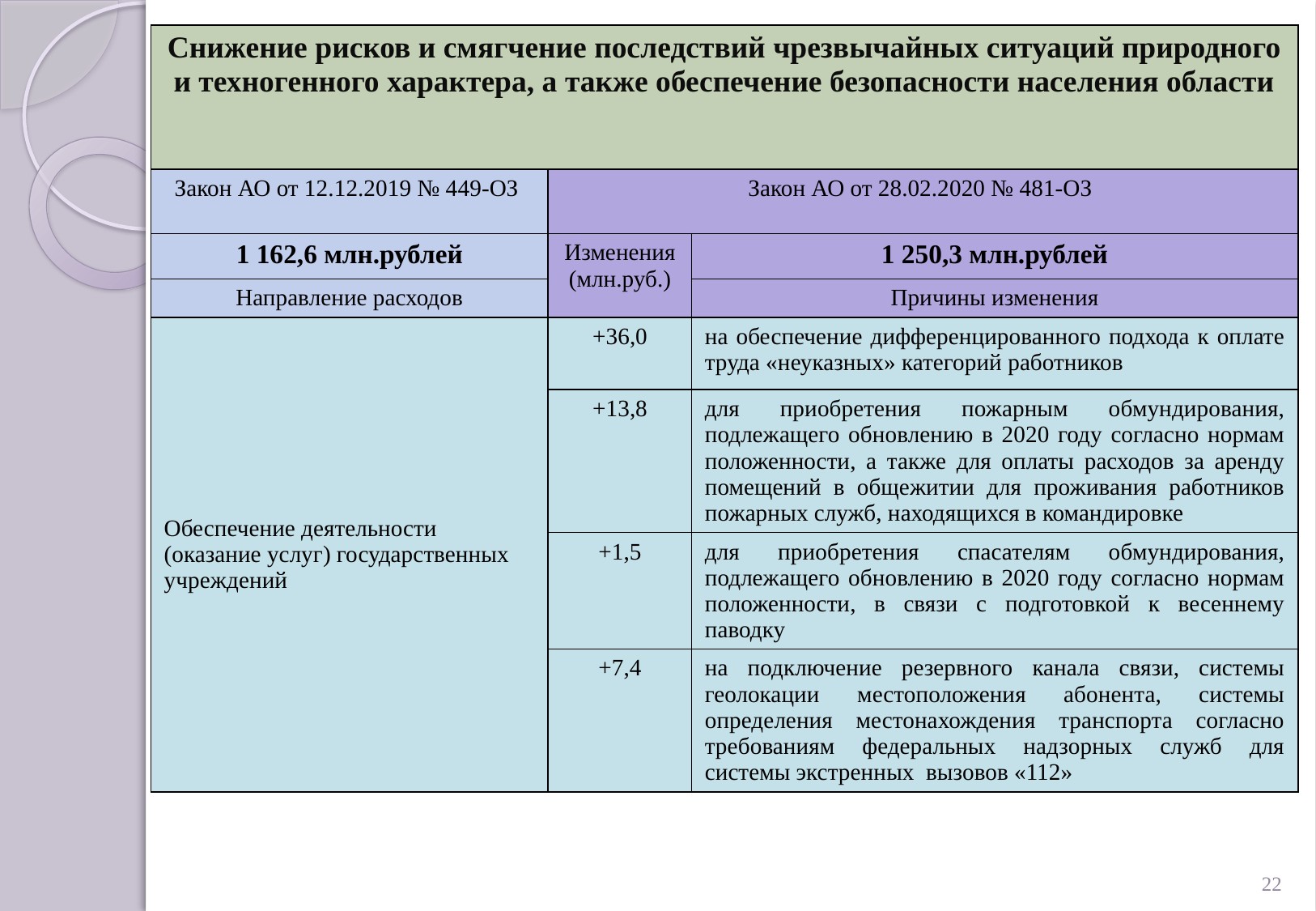

| Снижение рисков и смягчение последствий чрезвычайных ситуаций природного и техногенного характера, а также обеспечение безопасности населения области |  |  |
| --- | --- | --- |
| Закон АО от 12.12.2019 № 449-ОЗ | Закон АО от 28.02.2020 № 481-ОЗ |  |
| 1 162,6 млн.рублей | Изменения (млн.руб.) | 1 250,3 млн.рублей |
| Направление расходов |  | Причины изменения |
| Обеспечение деятельности (оказание услуг) государственных учреждений | +36,0 | на обеспечение дифференцированного подхода к оплате труда «неуказных» категорий работников |
|  | +13,8 | для приобретения пожарным обмундирования, подлежащего обновлению в 2020 году согласно нормам положенности, а также для оплаты расходов за аренду помещений в общежитии для проживания работников пожарных служб, находящихся в командировке |
|  | +1,5 | для приобретения спасателям обмундирования, подлежащего обновлению в 2020 году согласно нормам положенности, в связи с подготовкой к весеннему паводку |
|  | +7,4 | на подключение резервного канала связи, системы геолокации местоположения абонента, системы определения местонахождения транспорта согласно требованиям федеральных надзорных служб для системы экстренных вызовов «112» |
22